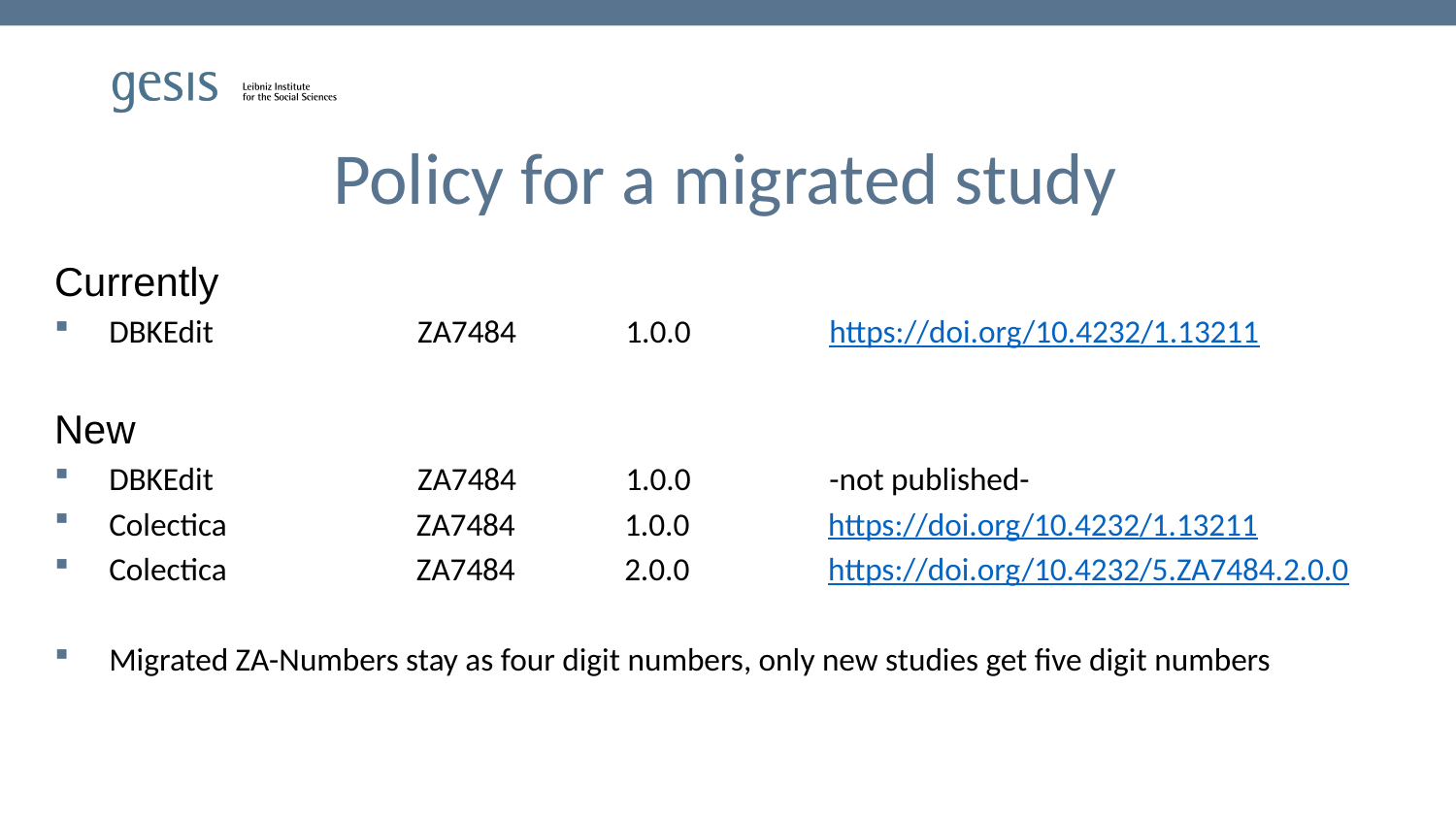

# Policy for a migrated study
Currently
DBKEdit                            ZA7484               1.0.0                   https://doi.org/10.4232/1.13211

New
DBKEdit                            ZA7484               1.0.0                   -not published-
Colectica                          ZA7484               1.0.0                   https://doi.org/10.4232/1.13211
Colectica                          ZA7484               2.0.0                   https://doi.org/10.4232/5.ZA7484.2.0.0

Migrated ZA-Numbers stay as four digit numbers, only new studies get five digit numbers